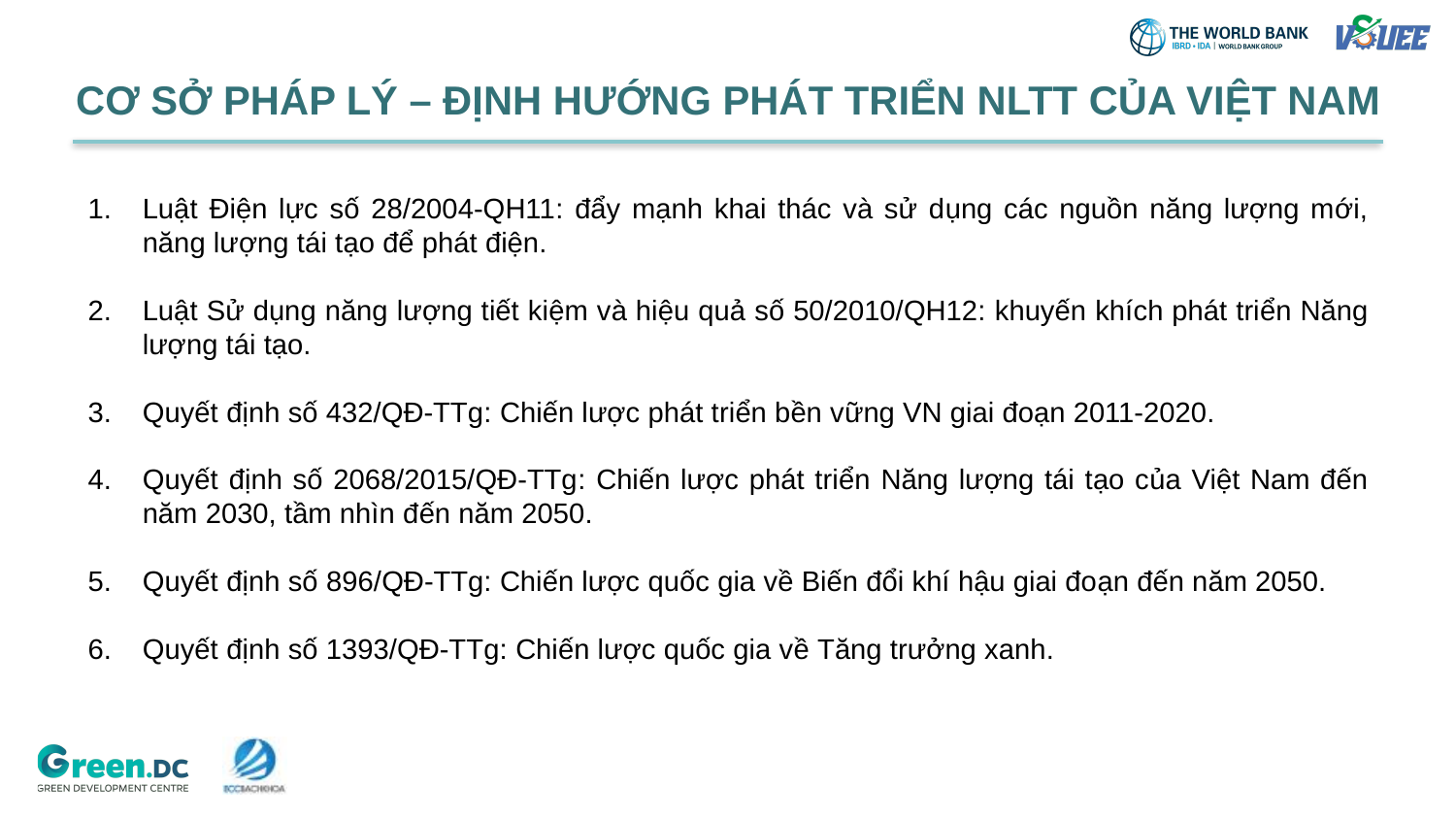

# CƠ SỞ PHÁP LÝ – ĐỊNH HƯỚNG PHÁT TRIỂN NLTT CỦA VIỆT NAM
Luật Điện lực số 28/2004-QH11: đẩy mạnh khai thác và sử dụng các nguồn năng lượng mới, năng lượng tái tạo để phát điện.

Luật Sử dụng năng lượng tiết kiệm và hiệu quả số 50/2010/QH12: khuyến khích phát triển Năng lượng tái tạo.

Quyết định số 432/QĐ-TTg: Chiến lược phát triển bền vững VN giai đoạn 2011-2020.

Quyết định số 2068/2015/QĐ-TTg: Chiến lược phát triển Năng lượng tái tạo của Việt Nam đến năm 2030, tầm nhìn đến năm 2050.

Quyết định số 896/QĐ-TTg: Chiến lược quốc gia về Biến đổi khí hậu giai đoạn đến năm 2050.

Quyết định số 1393/QĐ-TTg: Chiến lược quốc gia về Tăng trưởng xanh.